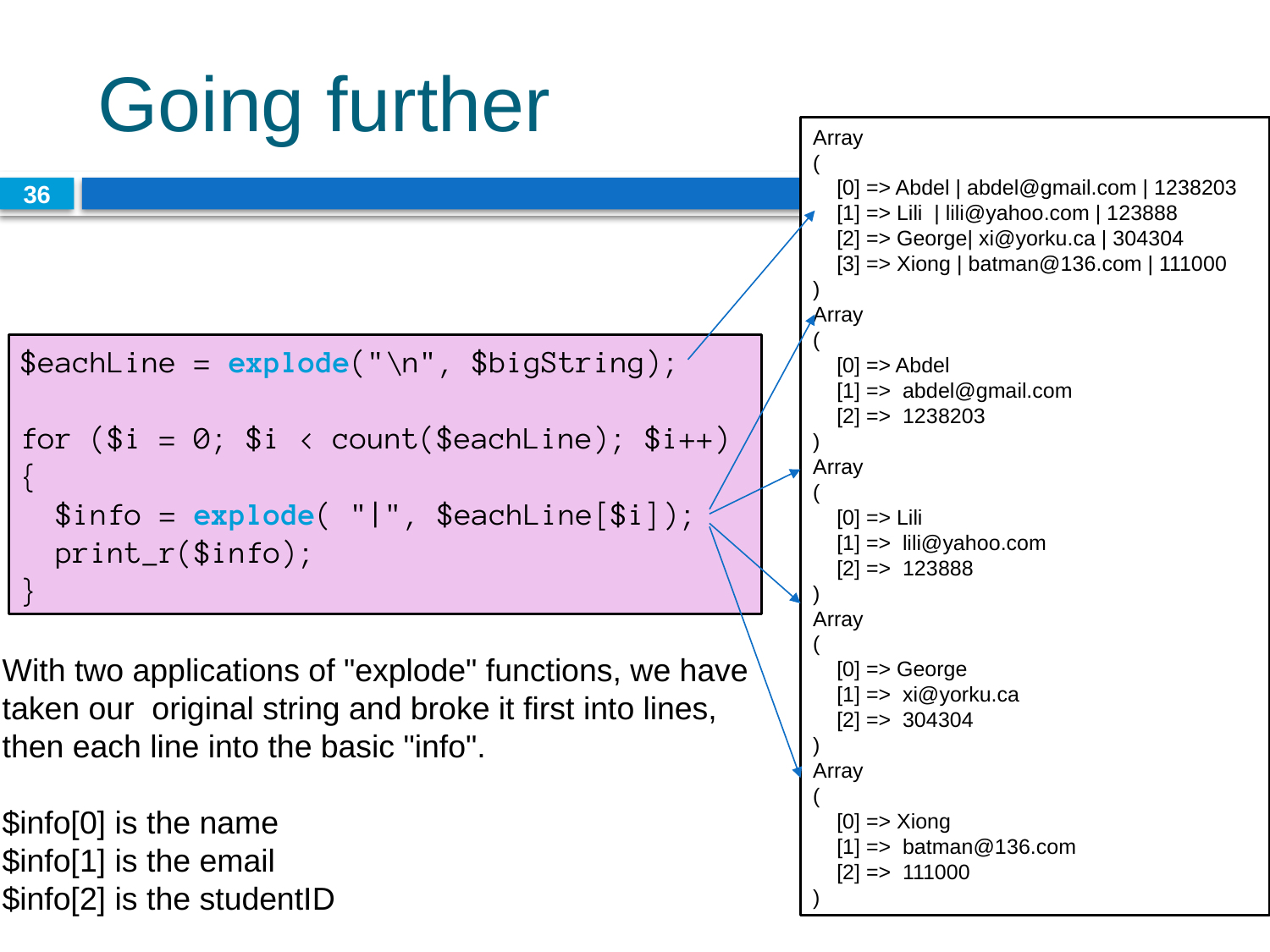

# Going further
Array
(
    [0] => Abdel | abdel@gmail.com | 1238203
    [1] => Lili  | lili@yahoo.com | 123888
    [2] => George| xi@yorku.ca | 304304
    [3] => Xiong | batman@136.com | 111000
)
Array
(
    [0] => Abdel
    [1] =>  abdel@gmail.com
    [2] =>  1238203
)
Array
(
    [0] => Lili
    [1] =>  lili@yahoo.com
    [2] =>  123888
)
Array
(
    [0] => George
    [1] =>  xi@yorku.ca
    [2] =>  304304
)
Array
(
    [0] => Xiong
    [1] =>  batman@136.com
    [2] =>  111000
)
36
$eachLine = explode("\n", $bigString);

for ($i = 0; $i < count($eachLine); $i++)
{
  $info = explode( "|", $eachLine[$i]);
  print_r($info);
}
With two applications of "explode" functions, we have
taken our  original string and broke it first into lines,
then each line into the basic "info".

$info[0] is the name
$info[1] is the email
$info[2] is the studentID